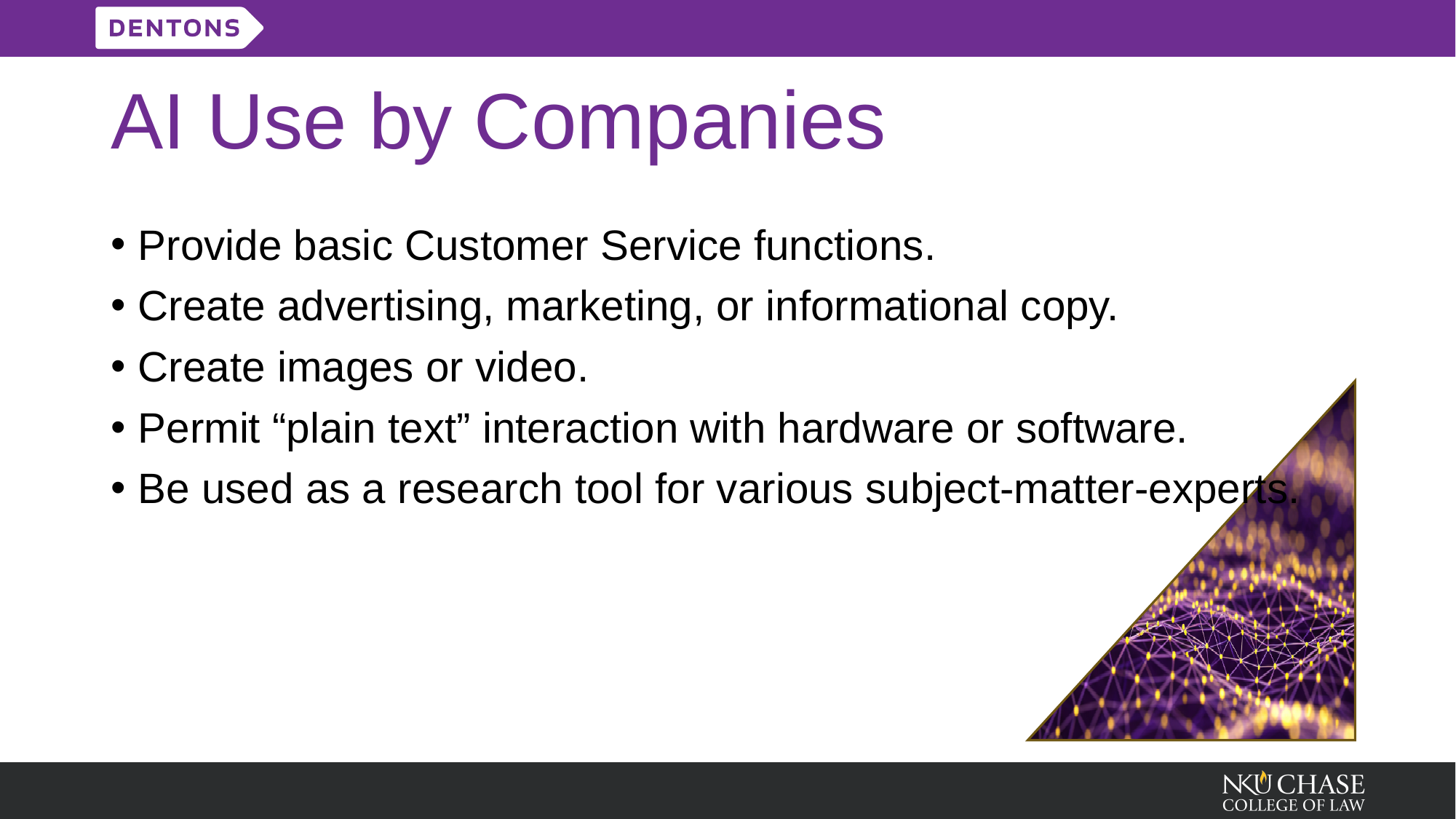

# AI Use by Companies
Provide basic Customer Service functions.
Create advertising, marketing, or informational copy.
Create images or video.
Permit “plain text” interaction with hardware or software.
Be used as a research tool for various subject-matter-experts.